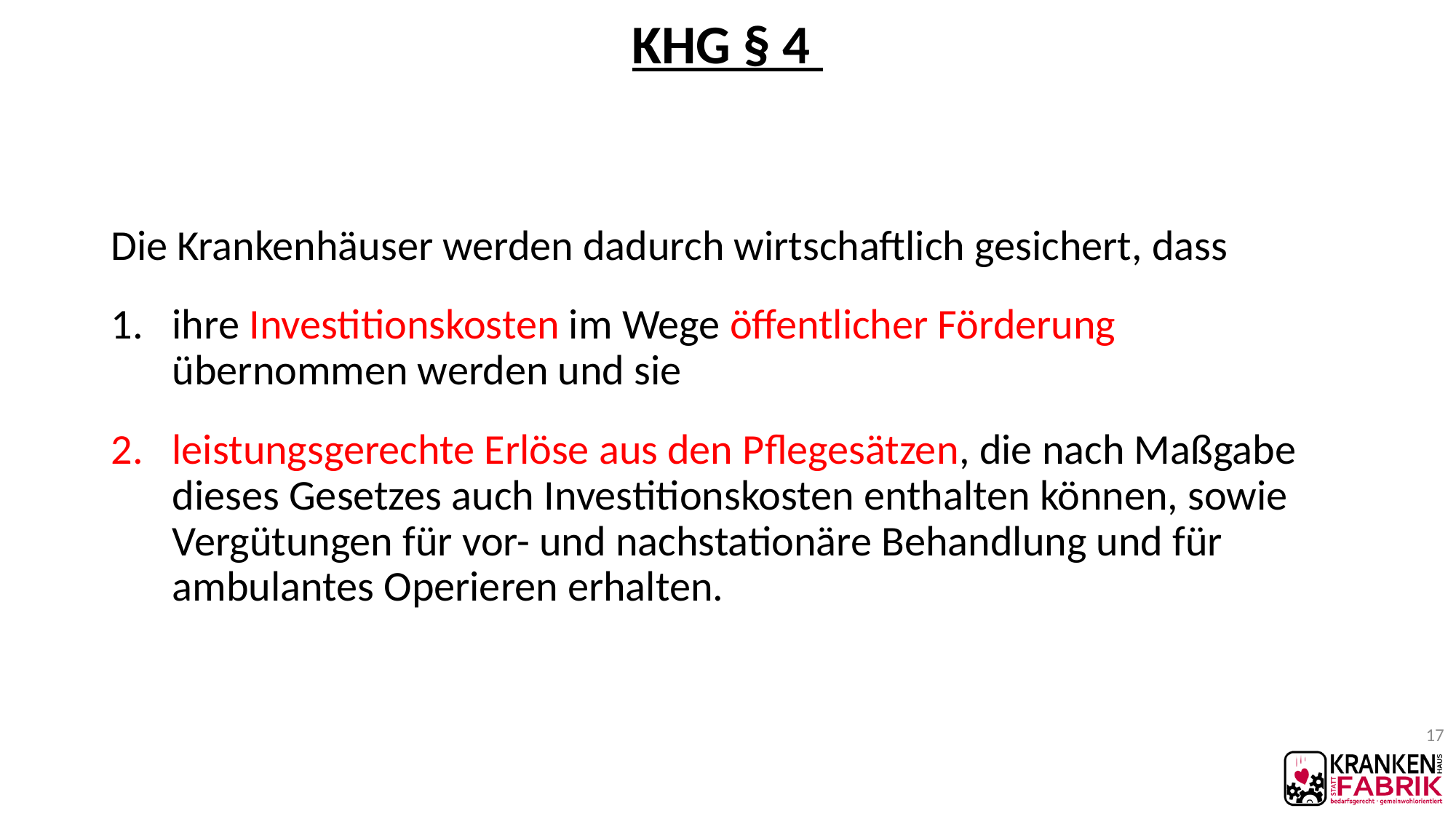

# KHG § 4
Die Krankenhäuser werden dadurch wirtschaftlich gesichert, dass
ihre Investitionskosten im Wege öffentlicher Förderung übernommen werden und sie
leistungsgerechte Erlöse aus den Pflegesätzen, die nach Maßgabe dieses Gesetzes auch Investitionskosten enthalten können, sowie Vergütungen für vor- und nachstationäre Behandlung und für ambulantes Operieren erhalten.
17